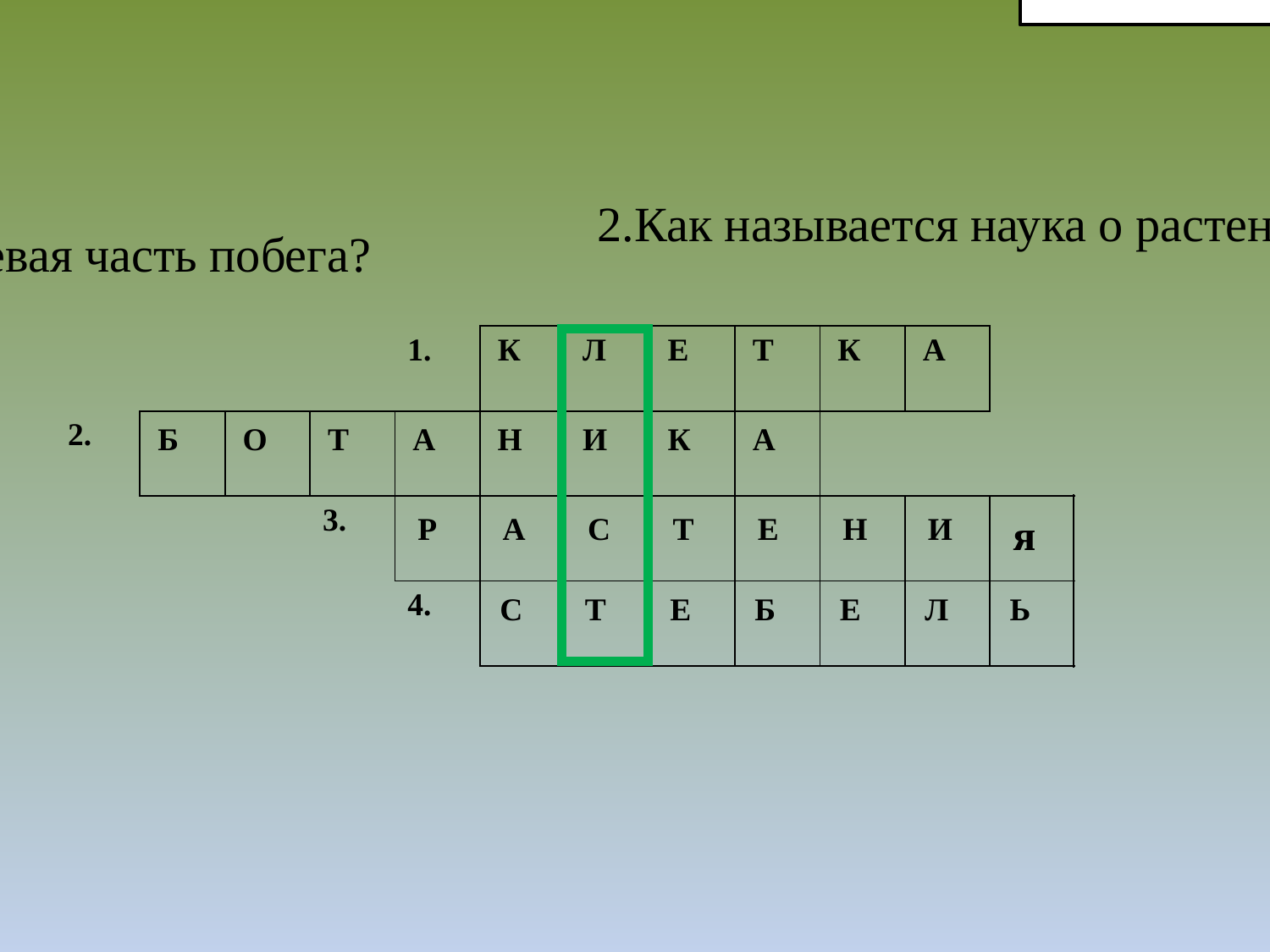

3.Назовите одним словом: дерево, цветок, лук
1. Мельчайшая, главная часть живого организма – это …
2.Как называется наука о растениях?
4.Как называется осевая часть побега?
|  |
| --- |
|  |  |  |  | 1. |  |  |  |  |  |  |  |  |  |
| --- | --- | --- | --- | --- | --- | --- | --- | --- | --- | --- | --- | --- | --- |
| 2. |  |  |  |  |  |  |  |  |  |  |  |  |  |
|  |  |  | 3. |  |  |  |  |  |  |  |  |  |  |
|  |  |  |  | 4. |  |  |  |  |  |  |  |  |  |
| К | Л | Е | Т | К | А |
| --- | --- | --- | --- | --- | --- |
|  |
| --- |
|  |
| --- |
| Б | О | Т | А | Н | И | К | А |
| --- | --- | --- | --- | --- | --- | --- | --- |
|  |
| --- |
| Р | А | С | Т | Е | Н | И | я |
| --- | --- | --- | --- | --- | --- | --- | --- |
| С | Т | Е | Б | Е | Л | Ь |
| --- | --- | --- | --- | --- | --- | --- |
#